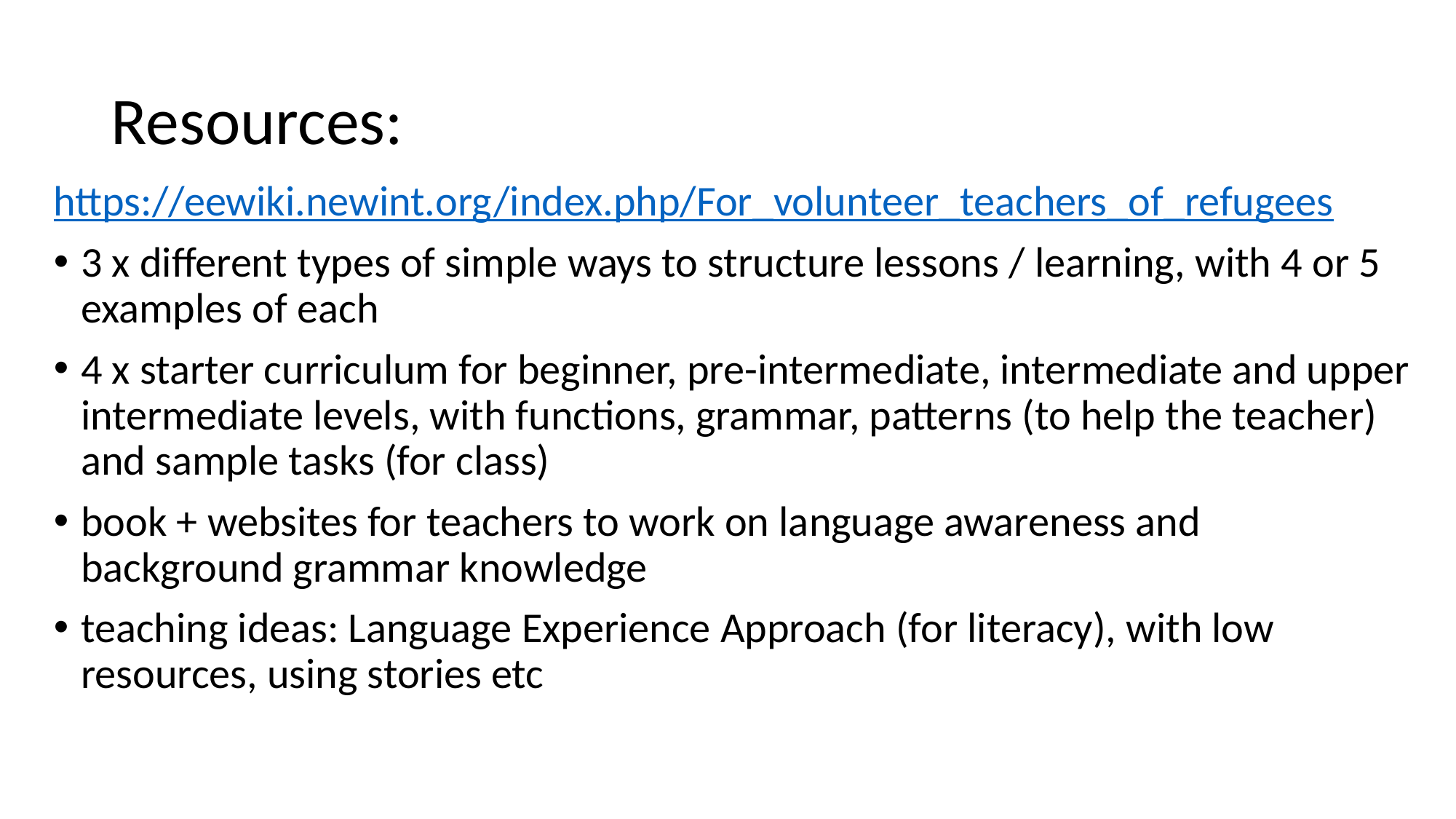

# Resources:
https://eewiki.newint.org/index.php/For_volunteer_teachers_of_refugees
3 x different types of simple ways to structure lessons / learning, with 4 or 5 examples of each
4 x starter curriculum for beginner, pre-intermediate, intermediate and upper intermediate levels, with functions, grammar, patterns (to help the teacher) and sample tasks (for class)
book + websites for teachers to work on language awareness and background grammar knowledge
teaching ideas: Language Experience Approach (for literacy), with low resources, using stories etc